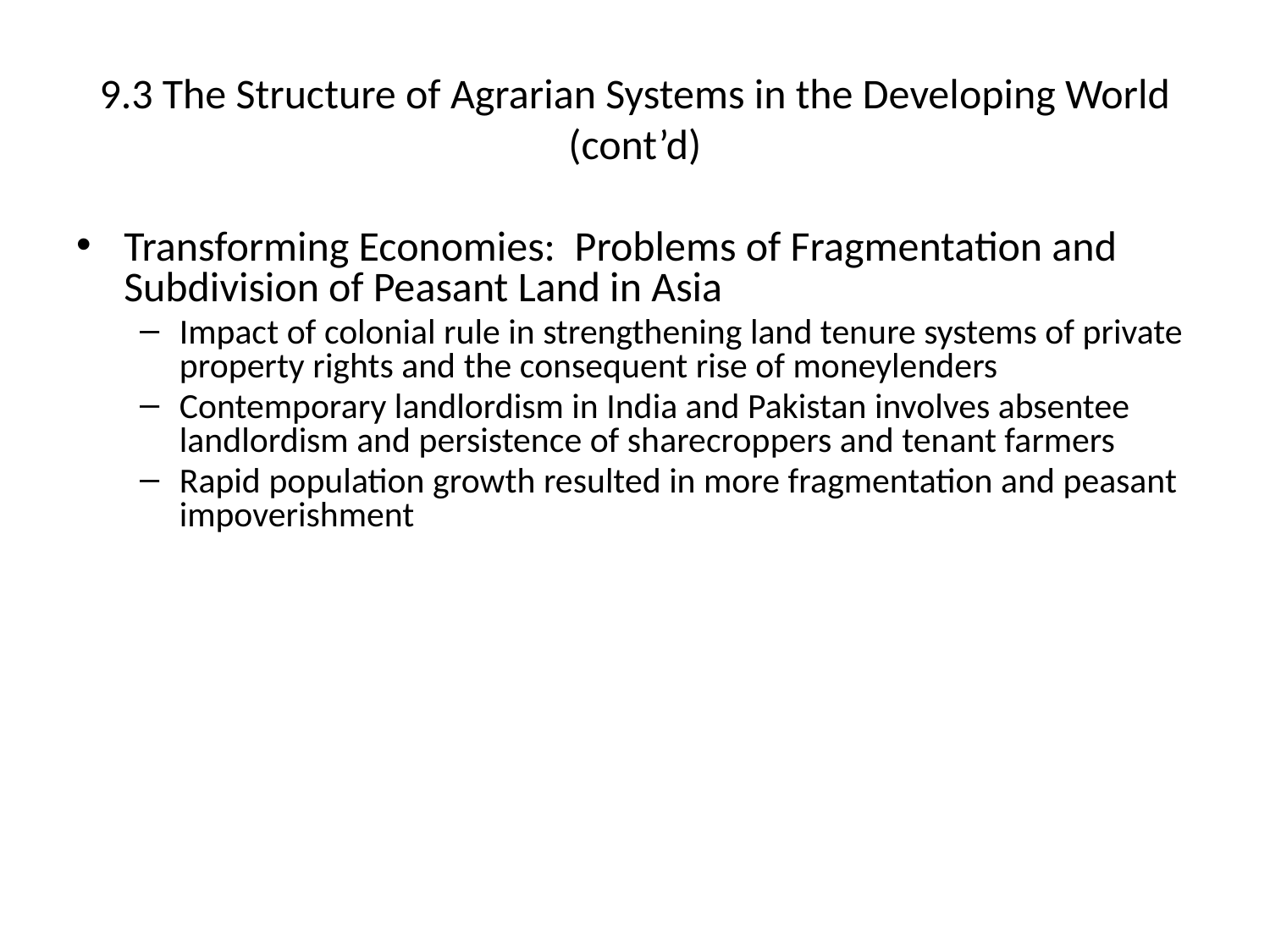

9.3 The Structure of Agrarian Systems in the Developing World (cont’d)
Transforming Economies:  Problems of Fragmentation and Subdivision of Peasant Land in Asia
Impact of colonial rule in strengthening land tenure systems of private property rights and the consequent rise of moneylenders
Contemporary landlordism in India and Pakistan involves absentee landlordism and persistence of sharecroppers and tenant farmers
Rapid population growth resulted in more fragmentation and peasant impoverishment